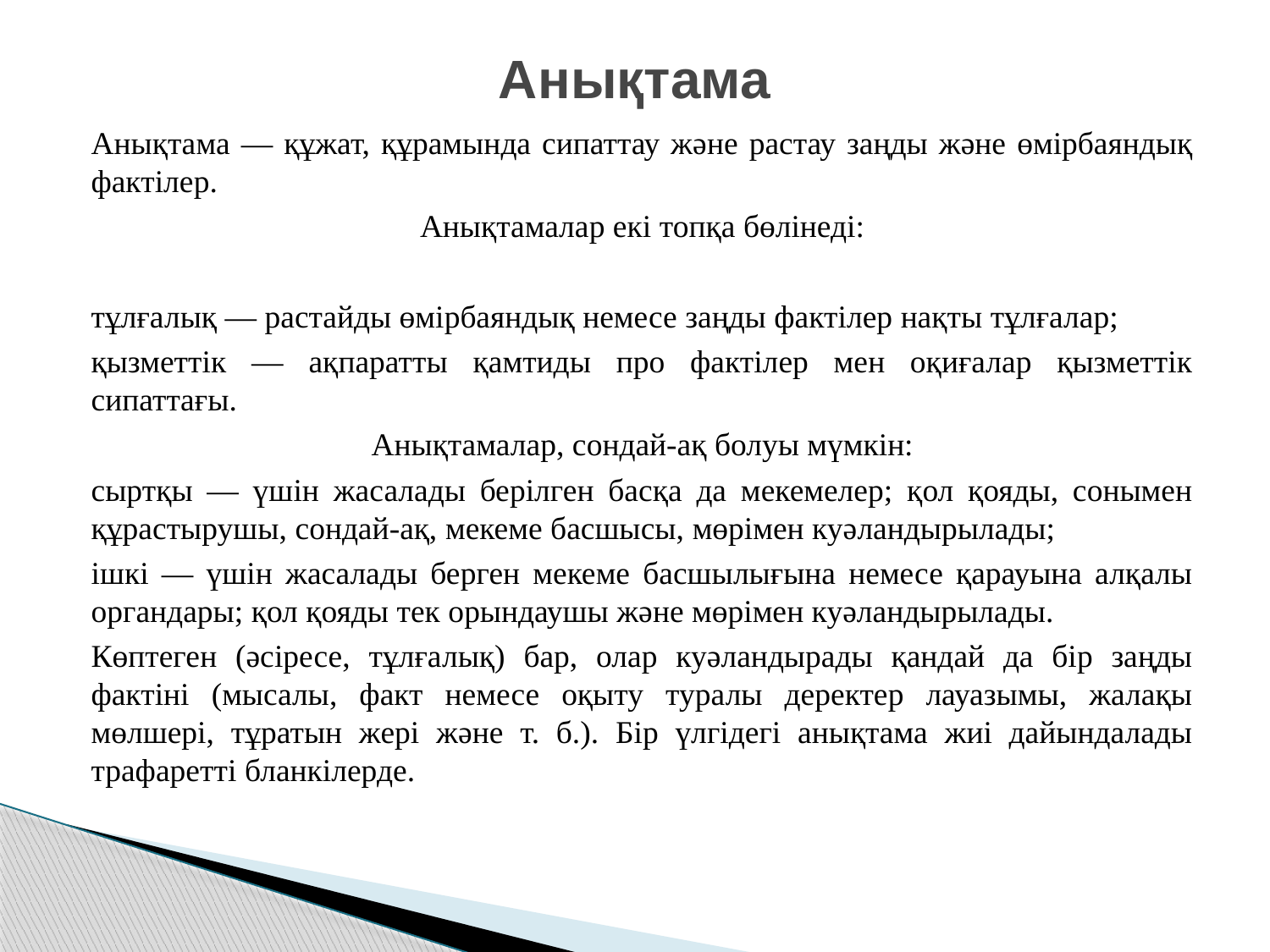

# Анықтама
Анықтама — құжат, құрамында сипаттау және растау заңды және өмірбаяндық фактілер.
Анықтамалар екі топқа бөлінеді:

тұлғалық — растайды өмірбаяндық немесе заңды фактілер нақты тұлғалар;
қызметтік — ақпаратты қамтиды про фактілер мен оқиғалар қызметтік сипаттағы.
Анықтамалар, сондай-ақ болуы мүмкін:
сыртқы — үшін жасалады берілген басқа да мекемелер; қол қояды, сонымен құрастырушы, сондай-ақ, мекеме басшысы, мөрімен куәландырылады;
ішкі — үшін жасалады берген мекеме басшылығына немесе қарауына алқалы органдары; қол қояды тек орындаушы және мөрімен куәландырылады.
Көптеген (әсіресе, тұлғалық) бар, олар куәландырады қандай да бір заңды фактіні (мысалы, факт немесе оқыту туралы деректер лауазымы, жалақы мөлшері, тұратын жері және т. б.). Бір үлгідегі анықтама жиі дайындалады трафаретті бланкілерде.